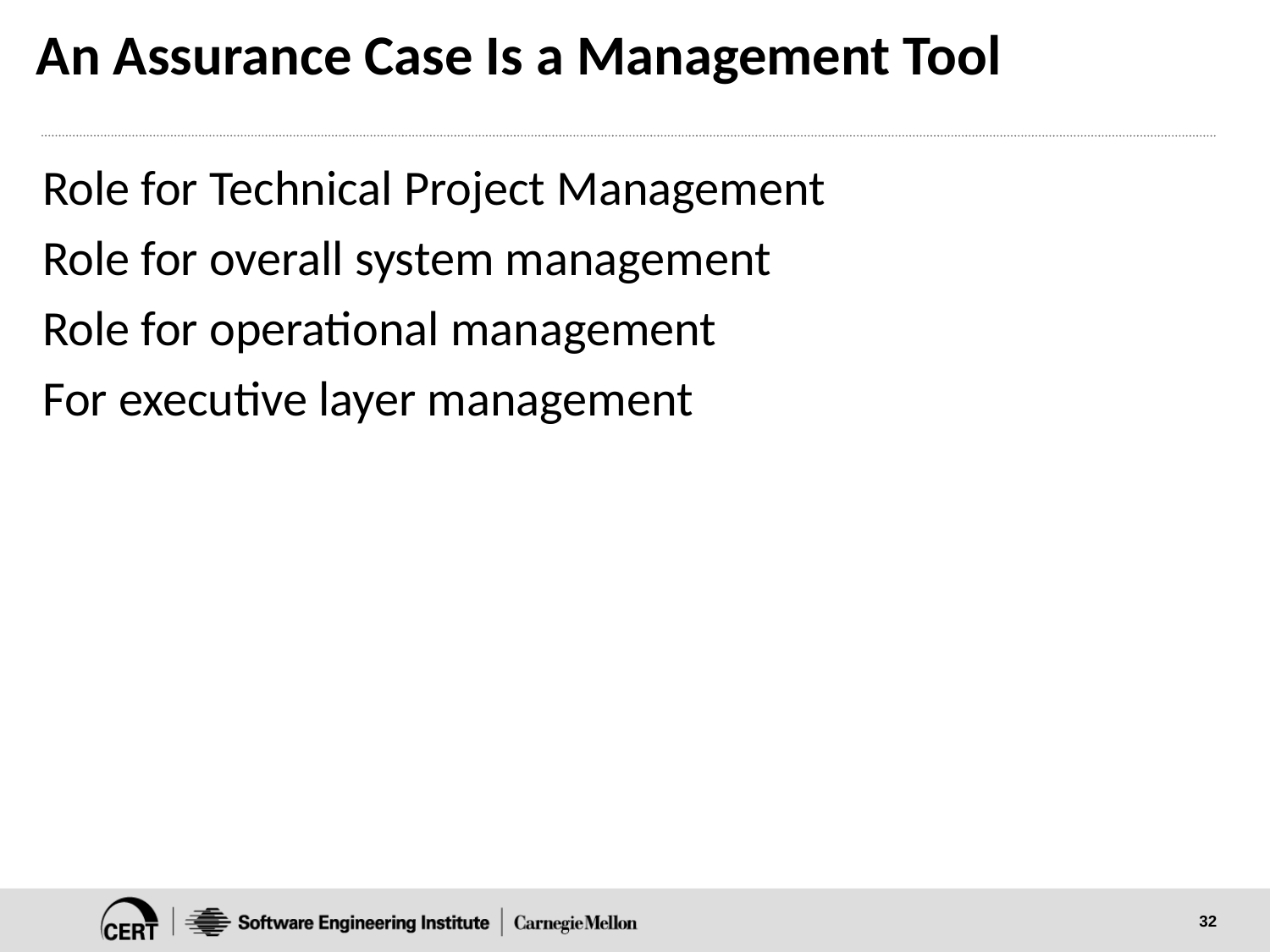

# An Assurance Case Is a Management Tool
Role for Technical Project Management
Role for overall system management
Role for operational management
For executive layer management